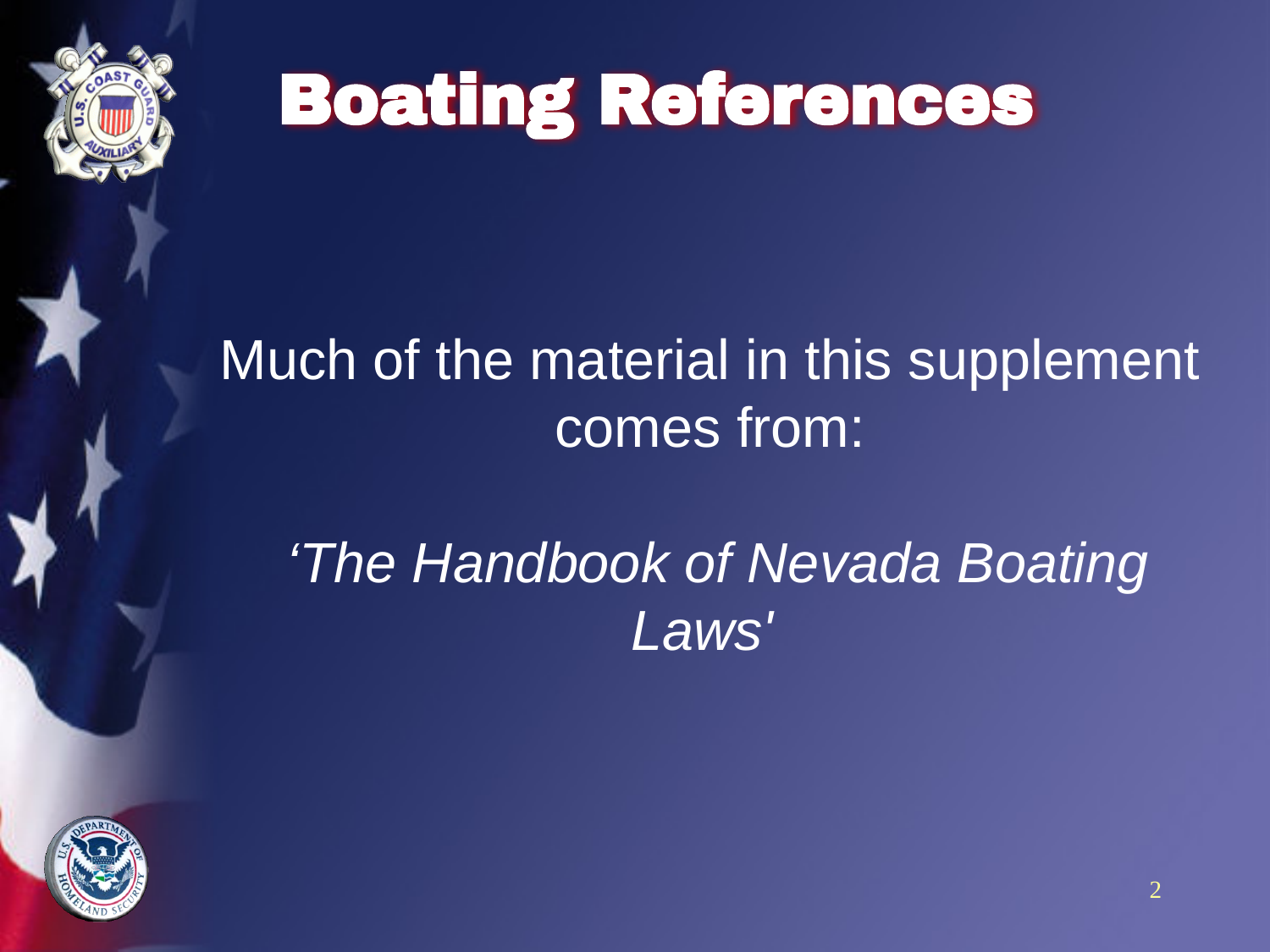

# Boating References

Much of the material in this supplement comes from:

 ‘The Handbook of Nevada Boating Laws'

2